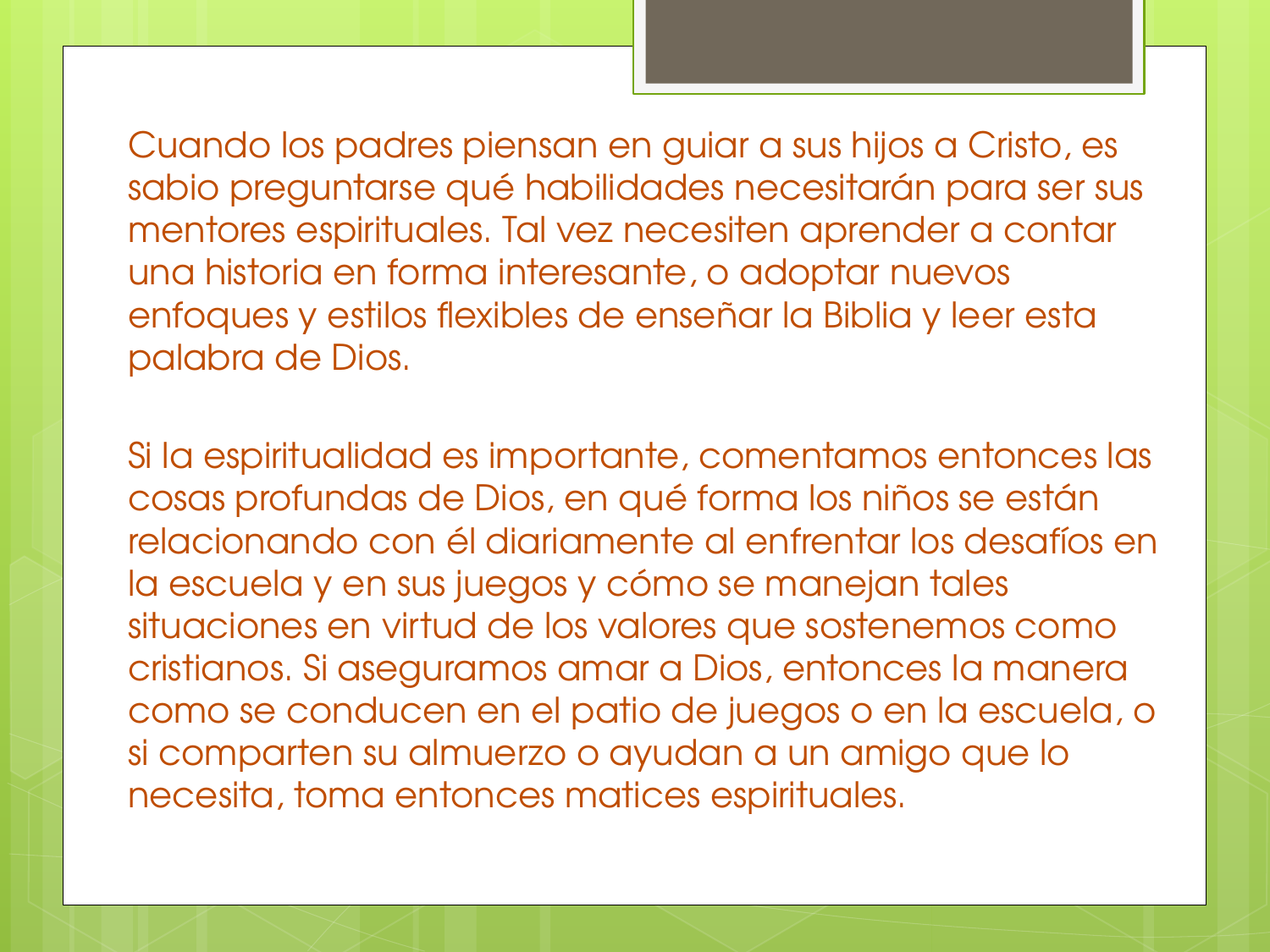

Cuando los padres piensan en guiar a sus hijos a Cristo, es sabio preguntarse qué habilidades necesitarán para ser sus mentores espirituales. Tal vez necesiten aprender a contar una historia en forma interesante, o adoptar nuevos enfoques y estilos flexibles de enseñar la Biblia y leer esta palabra de Dios.

Si la espiritualidad es importante, comentamos entonces las cosas profundas de Dios, en qué forma los niños se están relacionando con él diariamente al enfrentar los desafíos en la escuela y en sus juegos y cómo se manejan tales situaciones en virtud de los valores que sostenemos como cristianos. Si aseguramos amar a Dios, entonces la manera como se conducen en el patio de juegos o en la escuela, o si comparten su almuerzo o ayudan a un amigo que lo necesita, toma entonces matices espirituales.